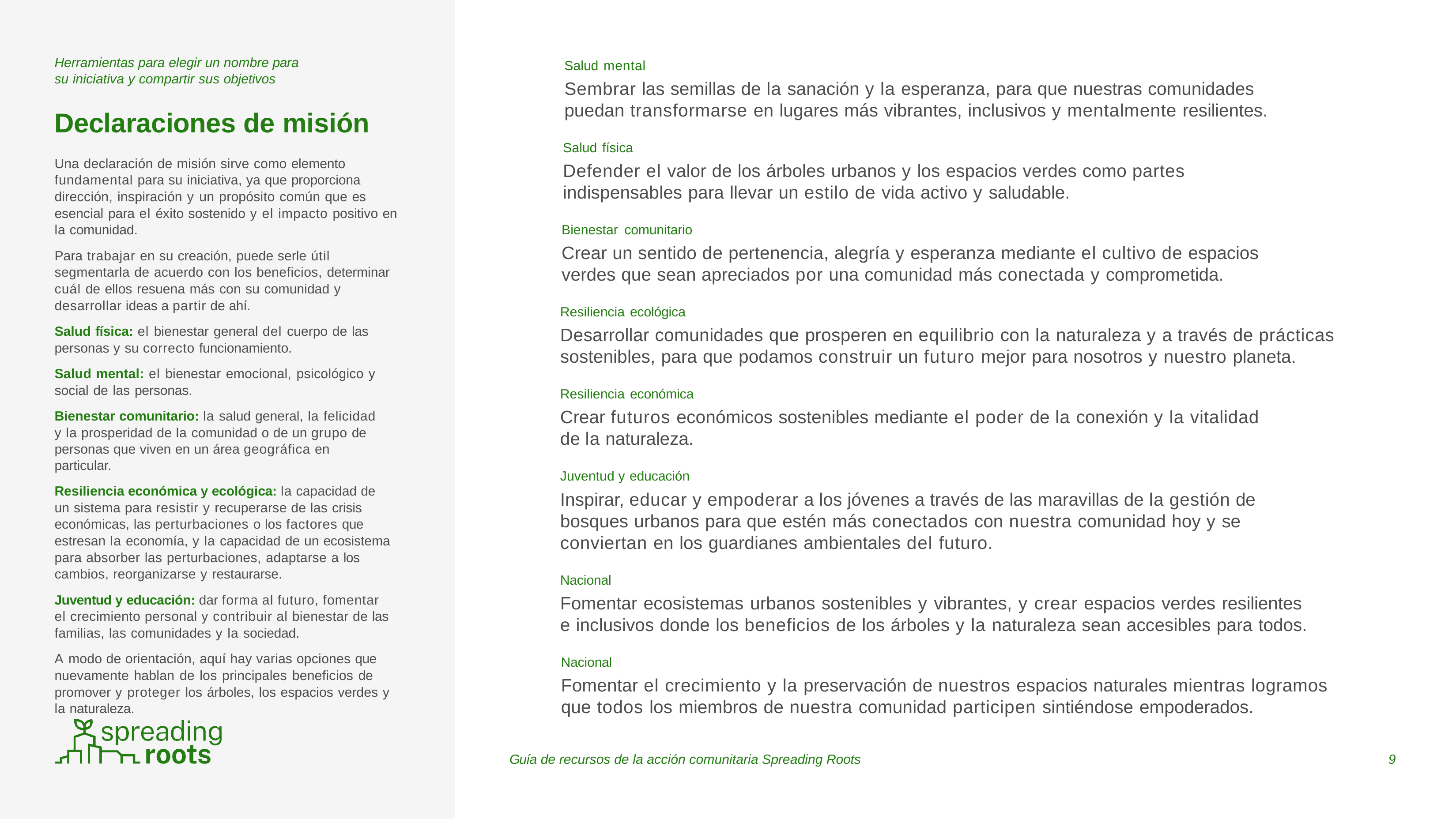

Salud mental
Sembrar las semillas de la sanación y la esperanza, para que nuestras comunidades puedan transformarse en lugares más vibrantes, inclusivos y mentalmente resilientes.
Salud física
Defender el valor de los árboles urbanos y los espacios verdes como partes indispensables para llevar un estilo de vida activo y saludable.
Bienestar comunitario
Crear un sentido de pertenencia, alegría y esperanza mediante el cultivo de espacios verdes que sean apreciados por una comunidad más conectada y comprometida.
Resiliencia ecológica
Desarrollar comunidades que prosperen en equilibrio con la naturaleza y a través de prácticas sostenibles, para que podamos construir un futuro mejor para nosotros y nuestro planeta.
Resiliencia económica
Crear futuros económicos sostenibles mediante el poder de la conexión y la vitalidad de la naturaleza.
Juventud y educación
Inspirar, educar y empoderar a los jóvenes a través de las maravillas de la gestión de bosques urbanos para que estén más conectados con nuestra comunidad hoy y se conviertan en los guardianes ambientales del futuro.
Nacional
Fomentar ecosistemas urbanos sostenibles y vibrantes, y crear espacios verdes resilientes e inclusivos donde los beneficios de los árboles y la naturaleza sean accesibles para todos.
Nacional
Fomentar el crecimiento y la preservación de nuestros espacios naturales mientras logramos que todos los miembros de nuestra comunidad participen sintiéndose empoderados.
Herramientas para elegir un nombre para su iniciativa y compartir sus objetivos
Declaraciones de misión
Una declaración de misión sirve como elemento fundamental para su iniciativa, ya que proporciona dirección, inspiración y un propósito común que es esencial para el éxito sostenido y el impacto positivo en la comunidad.
Para trabajar en su creación, puede serle útil segmentarla de acuerdo con los beneficios, determinar cuál de ellos resuena más con su comunidad y desarrollar ideas a partir de ahí.
Salud física: el bienestar general del cuerpo de las personas y su correcto funcionamiento.
Salud mental: el bienestar emocional, psicológico y social de las personas.
Bienestar comunitario: la salud general, la felicidad y la prosperidad de la comunidad o de un grupo de
personas que viven en un área geográfica en particular.
Resiliencia económica y ecológica: la capacidad de  un sistema para resistir y recuperarse de las crisis económicas, las perturbaciones o los factores que estresan la economía, y la capacidad de un ecosistema para absorber las perturbaciones, adaptarse a los cambios, reorganizarse y restaurarse.
Juventud y educación: dar forma al futuro, fomentar el crecimiento personal y contribuir al bienestar de las familias, las comunidades y la sociedad.
A modo de orientación, aquí hay varias opciones que nuevamente hablan de los principales beneficios de promover y proteger los árboles, los espacios verdes y la naturaleza.
Guía de recursos de la acción comunitaria Spreading Roots
9